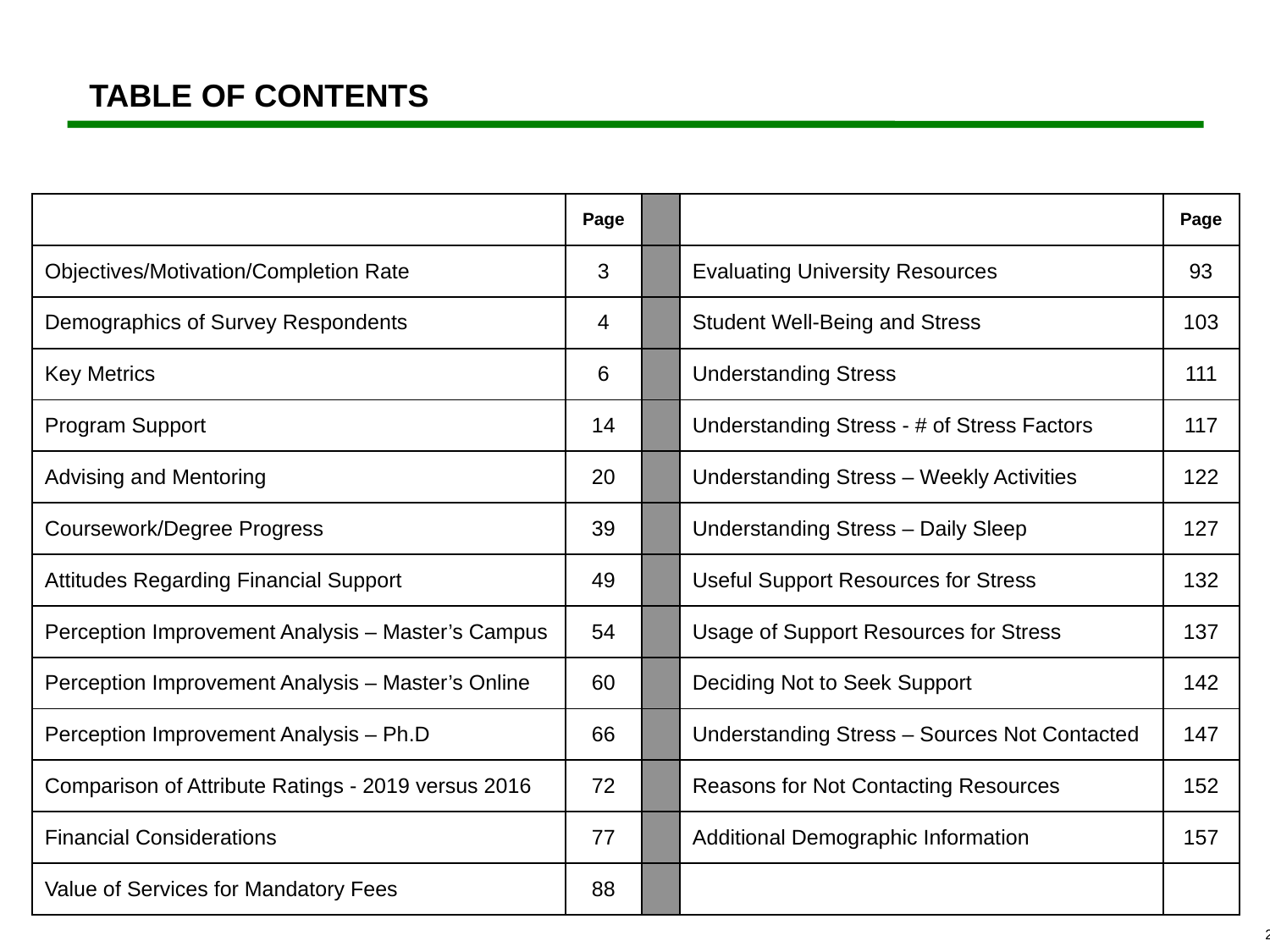

# TABLE OF CONTENTS
|  | Page |  |  | Page |
| --- | --- | --- | --- | --- |
| Objectives/Motivation/Completion Rate | 3 |  | Evaluating University Resources | 93 |
| Demographics of Survey Respondents | 4 |  | Student Well-Being and Stress | 103 |
| Key Metrics | 6 |  | Understanding Stress | 111 |
| Program Support | 14 |  | Understanding Stress - # of Stress Factors | 117 |
| Advising and Mentoring | 20 |  | Understanding Stress – Weekly Activities | 122 |
| Coursework/Degree Progress | 39 |  | Understanding Stress – Daily Sleep | 127 |
| Attitudes Regarding Financial Support | 49 |  | Useful Support Resources for Stress | 132 |
| Perception Improvement Analysis – Master’s Campus | 54 |  | Usage of Support Resources for Stress | 137 |
| Perception Improvement Analysis – Master’s Online | 60 |  | Deciding Not to Seek Support | 142 |
| Perception Improvement Analysis – Ph.D | 66 |  | Understanding Stress – Sources Not Contacted | 147 |
| Comparison of Attribute Ratings - 2019 versus 2016 | 72 |  | Reasons for Not Contacting Resources | 152 |
| Financial Considerations | 77 |  | Additional Demographic Information | 157 |
| Value of Services for Mandatory Fees | 88 |  |  |  |